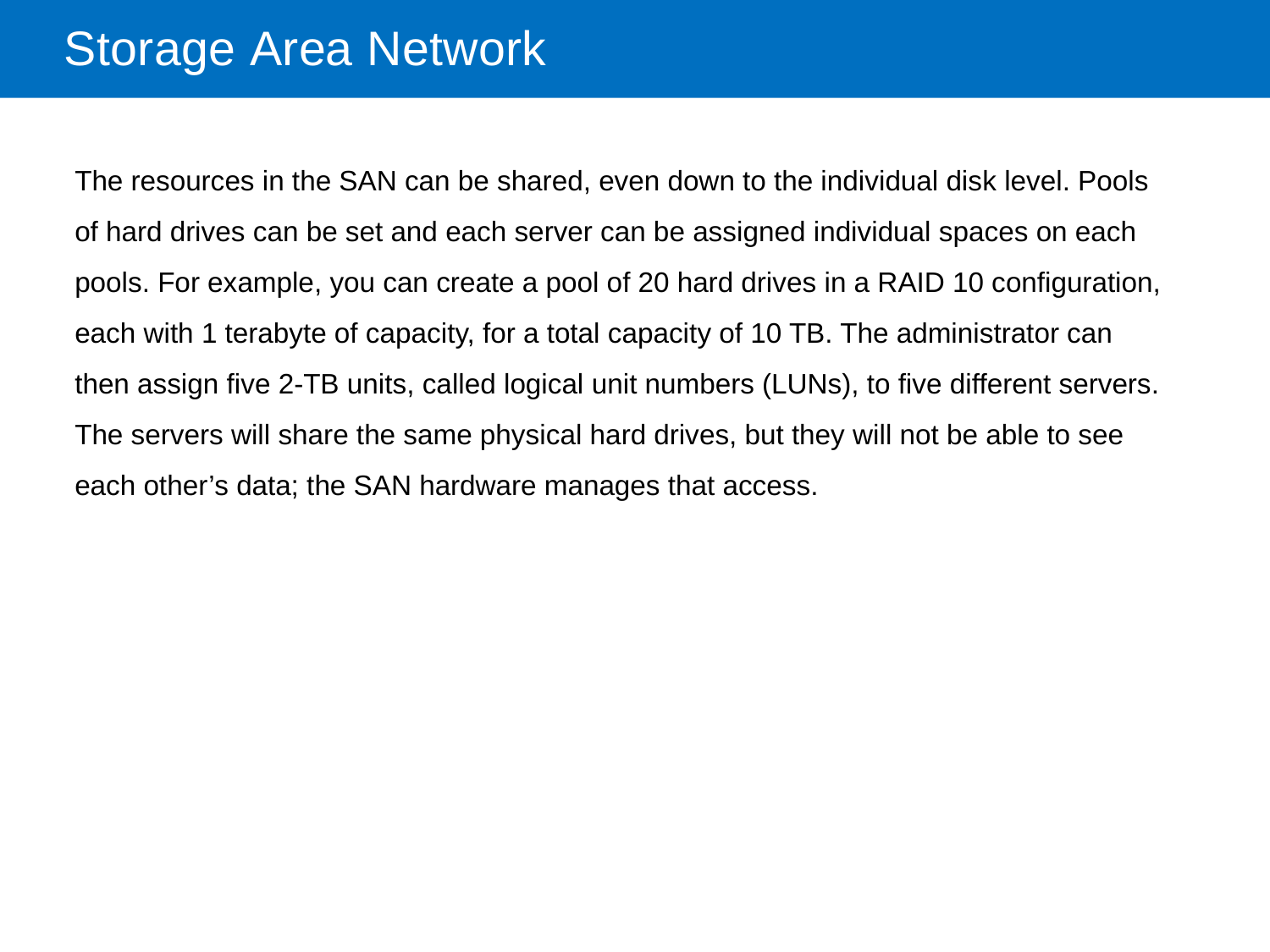

# Storage Area Network
The resources in the SAN can be shared, even down to the individual disk level. Pools of hard drives can be set and each server can be assigned individual spaces on each pools. For example, you can create a pool of 20 hard drives in a RAID 10 configuration, each with 1 terabyte of capacity, for a total capacity of 10 TB. The administrator can then assign five 2-TB units, called logical unit numbers (LUNs), to five different servers. The servers will share the same physical hard drives, but they will not be able to see each other’s data; the SAN hardware manages that access.